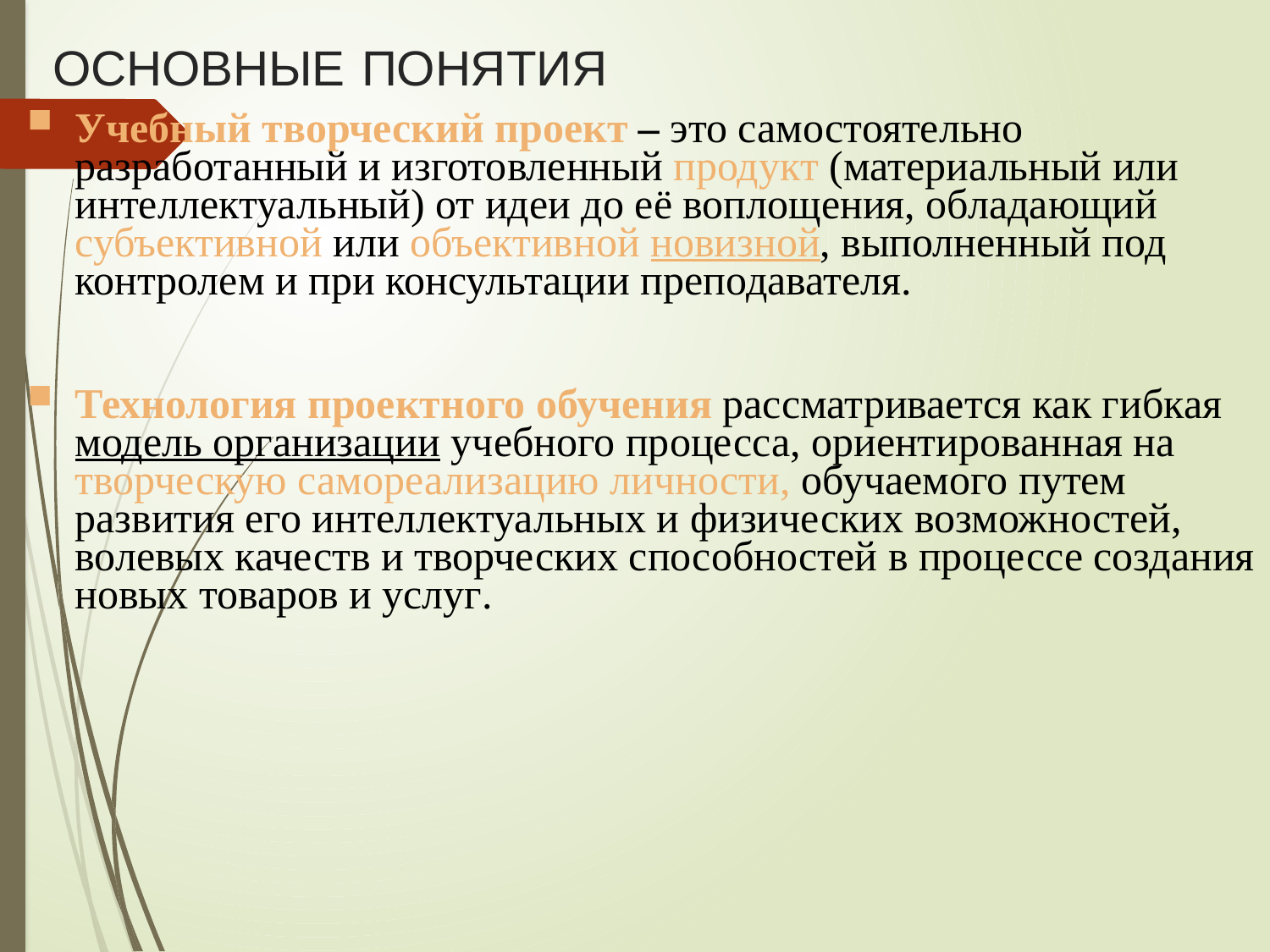

# ОСНОВНЫЕ ПОНЯТИЯ
Учебный творческий проект – это самостоятельно разработанный и изготовленный продукт (материальный или интеллектуальный) от идеи до её воплощения, обладающий субъективной или объективной новизной, выполненный под контролем и при консультации преподавателя.

Технология проектного обучения рассматривается как гибкая модель организации учебного процесса, ориентированная на творческую самореализацию личности, обучаемого путем развития его интеллектуальных и физических возможностей, волевых качеств и творческих способностей в процессе создания новых товаров и услуг.